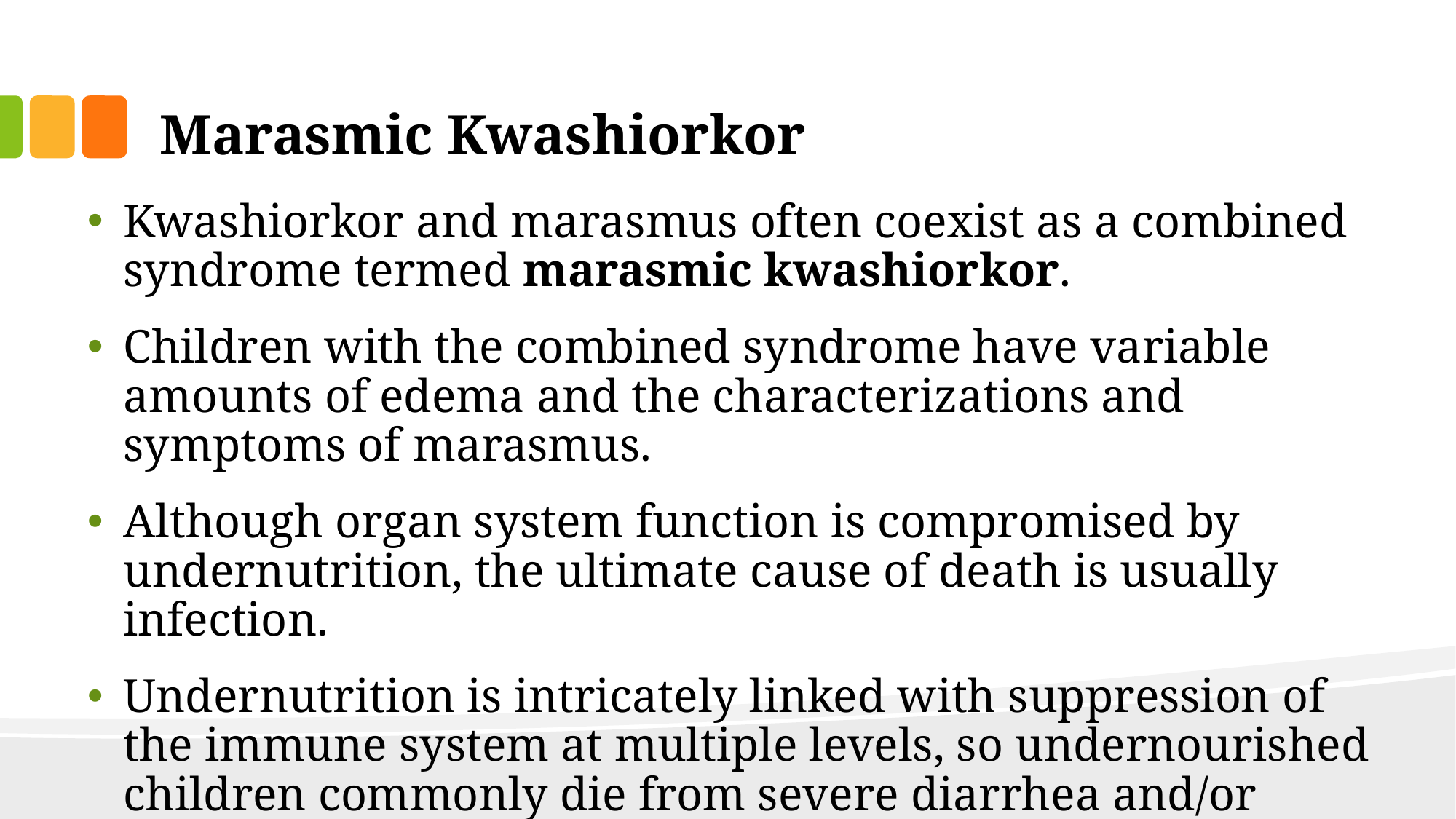

# Marasmic Kwashiorkor
Kwashiorkor and marasmus often coexist as a combined syndrome termed marasmic kwashiorkor.
Children with the combined syndrome have variable amounts of edema and the characterizations and symptoms of marasmus.
Although organ system function is compromised by undernutrition, the ultimate cause of death is usually infection.
Undernutrition is intricately linked with suppression of the immune system at multiple levels, so undernourished children commonly die from severe diarrhea and/or pneumonia resulting from bacterial or viral infection.